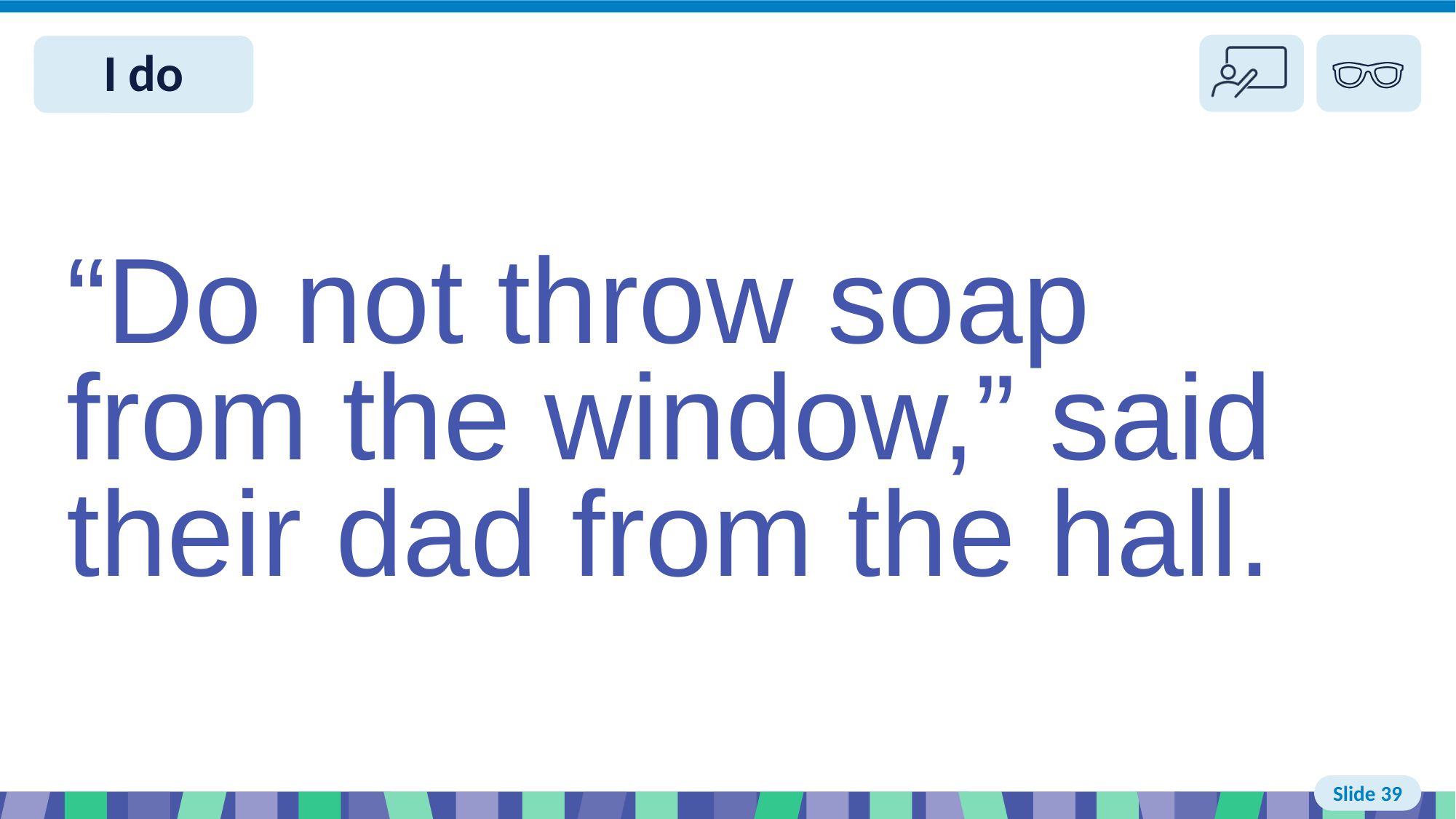

# Slide 39 I do
“Do not throw soap
from the window,” said
their dad from the hall.